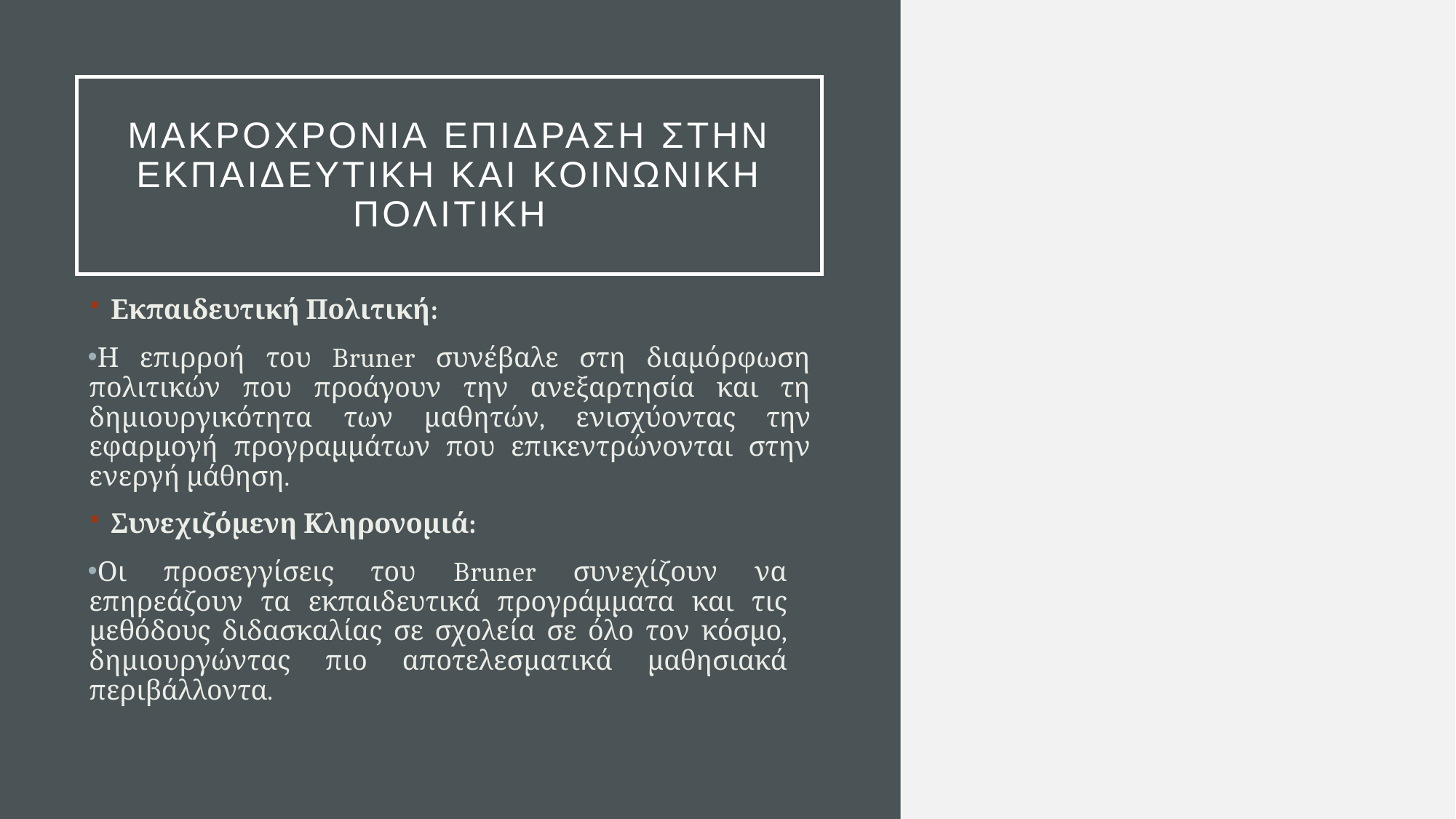

# ΜακροχρΟνια επΙδραση στην εκπαιδευτικΗ και κοινωνικΗ πολιτικΗ
Εκπαιδευτική Πολιτική:
Η επιρροή του Bruner συνέβαλε στη διαμόρφωση πολιτικών που προάγουν την ανεξαρτησία και τη δημιουργικότητα των μαθητών, ενισχύοντας την εφαρμογή προγραμμάτων που επικεντρώνονται στην ενεργή μάθηση.
Συνεχιζόμενη Κληρονομιά:
Οι προσεγγίσεις του Bruner συνεχίζουν να επηρεάζουν τα εκπαιδευτικά προγράμματα και τις μεθόδους διδασκαλίας σε σχολεία σε όλο τον κόσμο, δημιουργώντας πιο αποτελεσματικά μαθησιακά περιβάλλοντα.